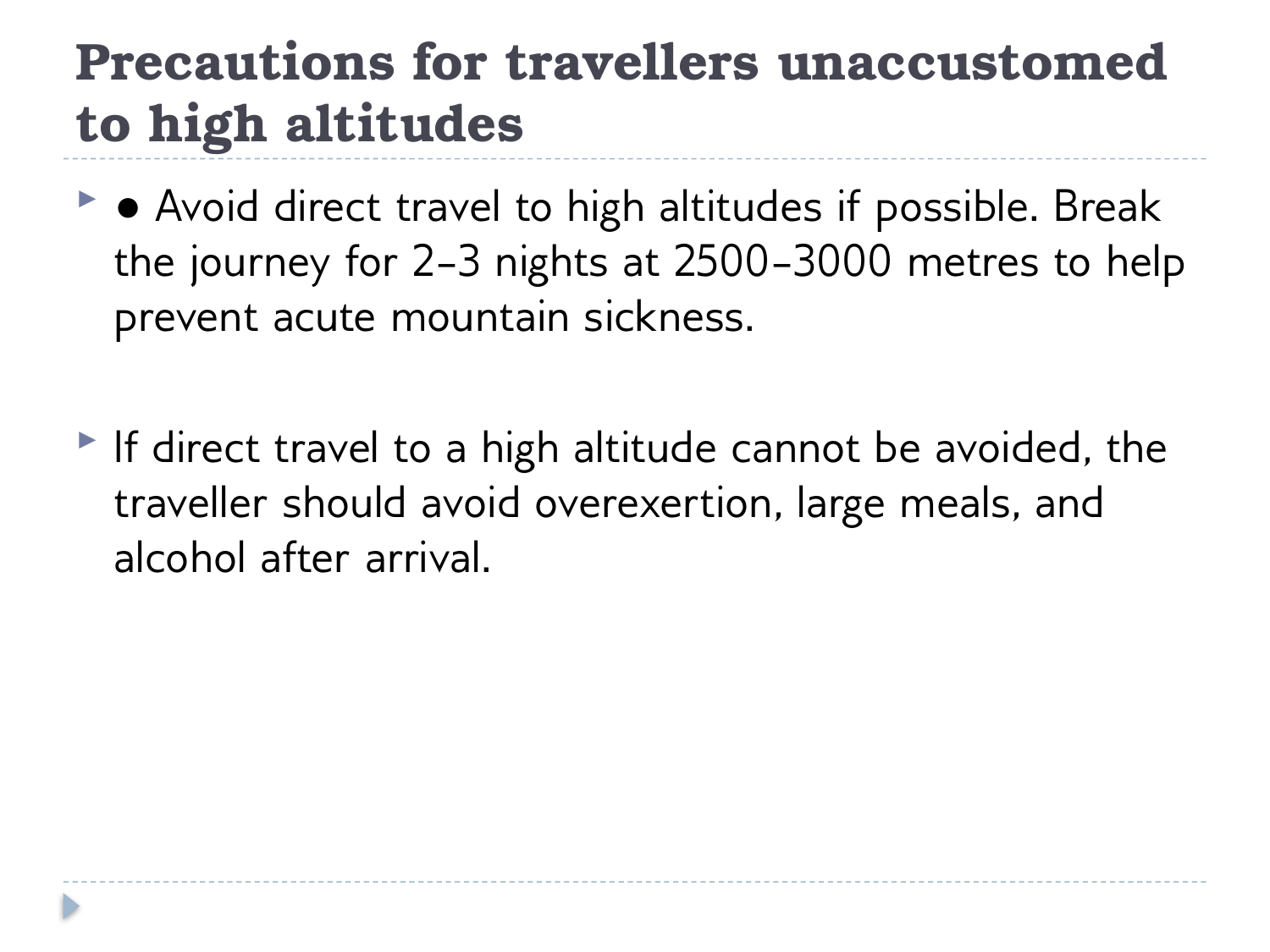

# Precautions for travellers unaccustomed to high altitudes
● Avoid direct travel to high altitudes if possible. Break the journey for 2–3 nights at 2500–3000 metres to help prevent acute mountain sickness.

If direct travel to a high altitude cannot be avoided, the traveller should avoid overexertion, large meals, and alcohol after arrival.